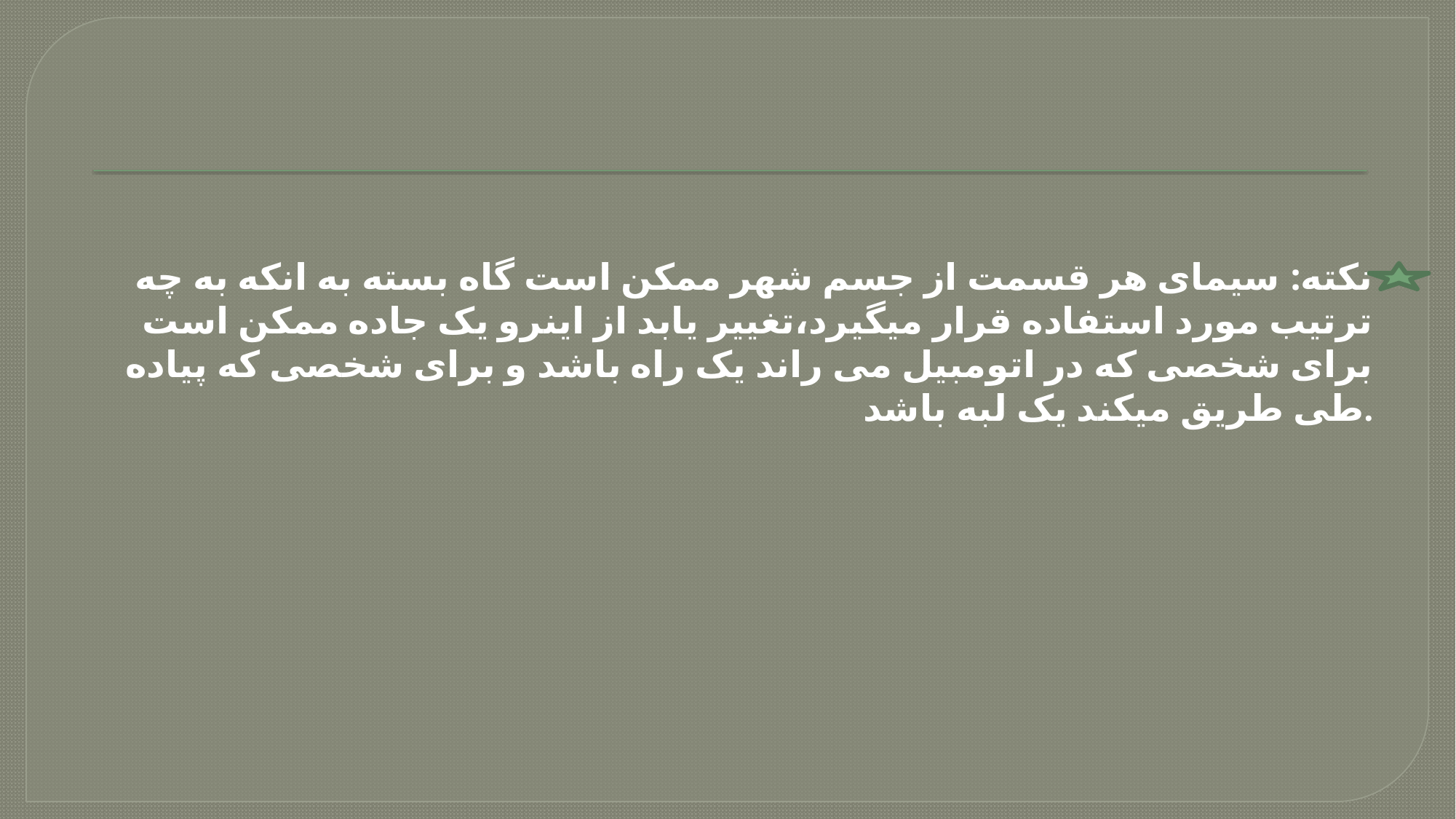

# نکته: سیمای هر قسمت از جسم شهر ممکن است گاه بسته به انکه به چه ترتیب مورد استفاده قرار میگیرد،تغییر یابد از اینرو یک جاده ممکن است برای شخصی که در اتومبیل می راند یک راه باشد و برای شخصی که پیاده طی طریق میکند یک لبه باشد.